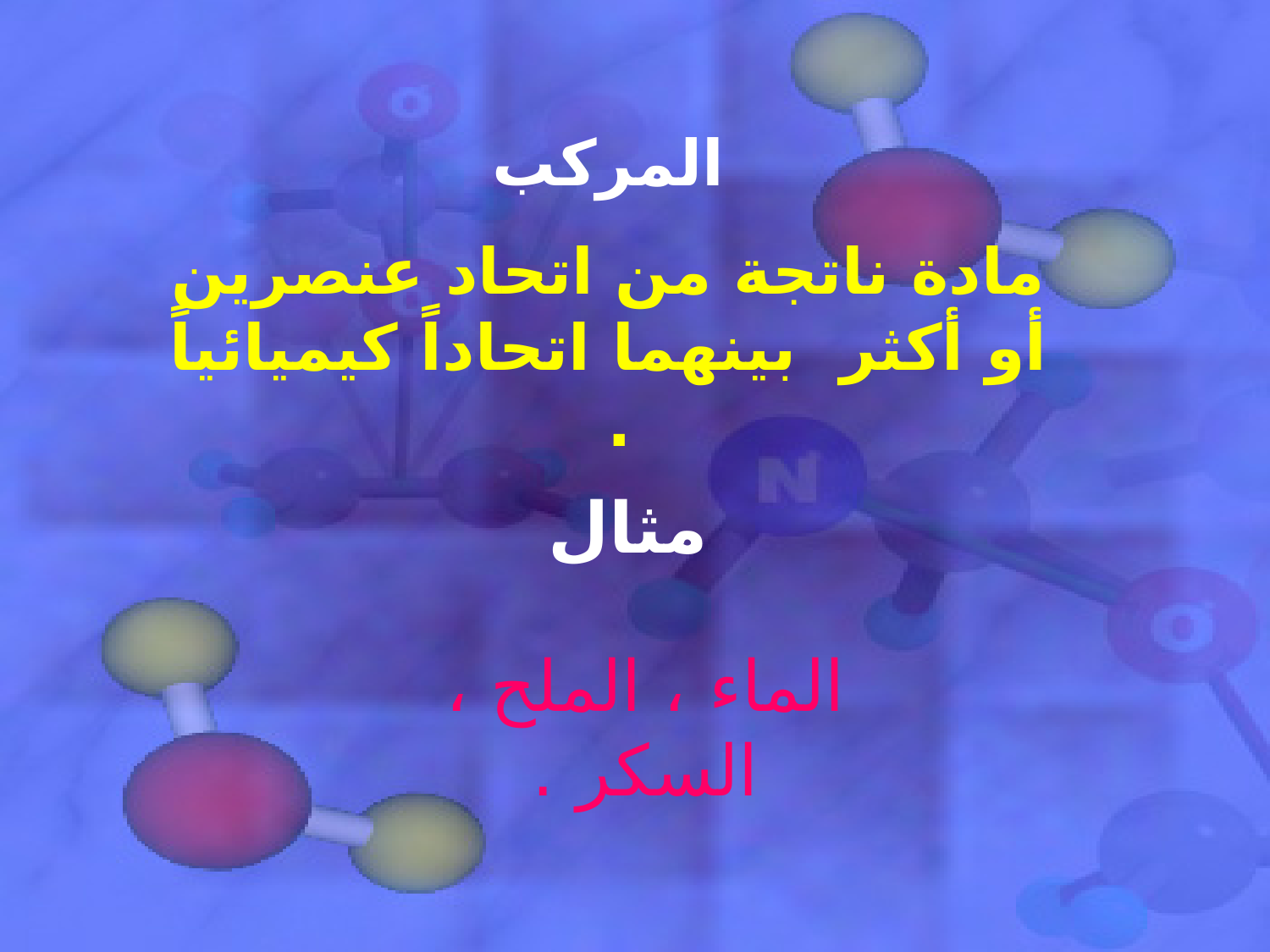

المركب
مادة ناتجة من اتحاد عنصرين أو أكثر  بينهما اتحاداً كيميائياً .
 مثال
الماء ، الملح ، السكر .